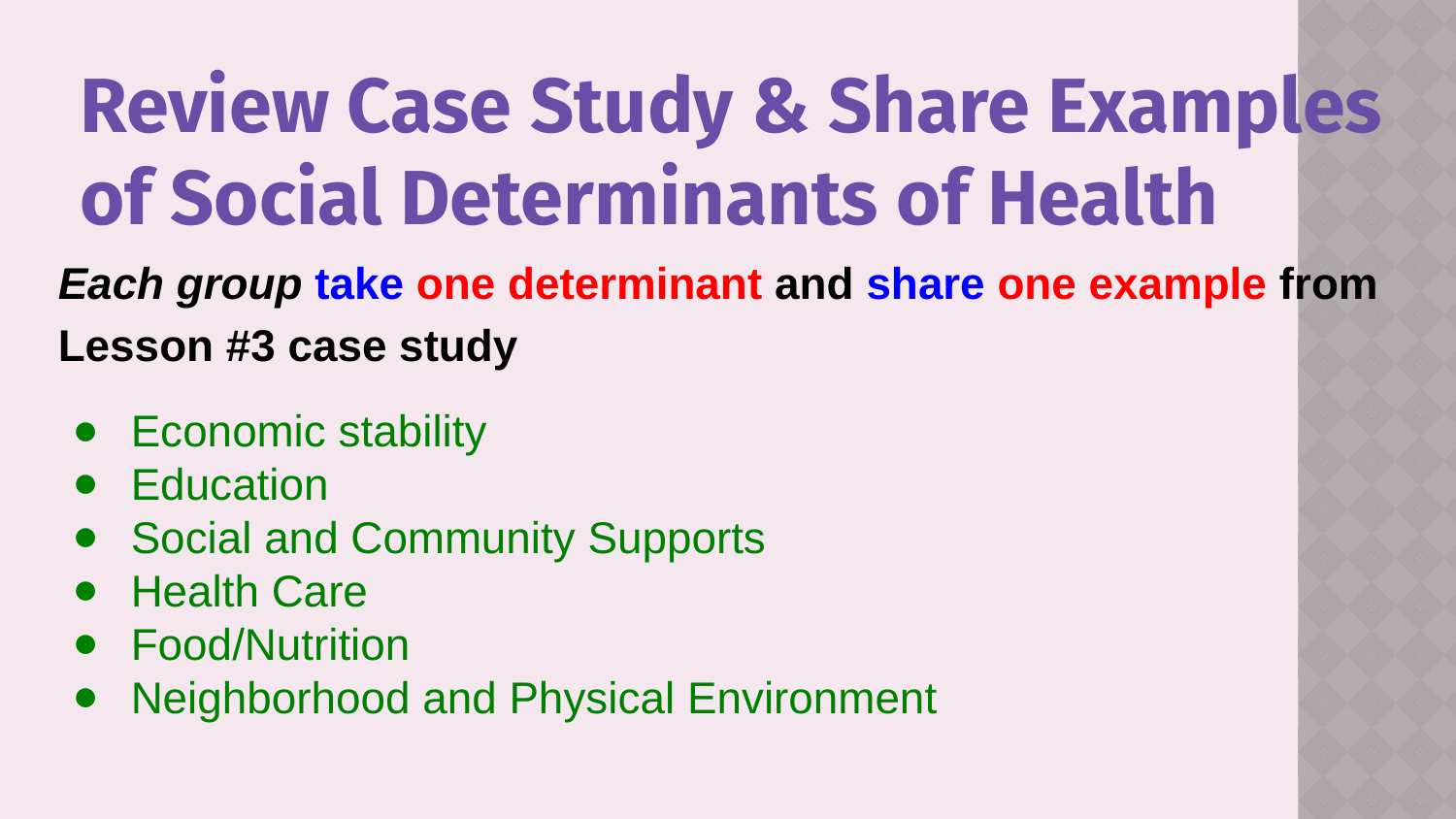

# Review Case Study & Share Examples of Social Determinants of Health
Each group take one determinant and share one example from Lesson #3 case study
Economic stability
Education
Social and Community Supports
Health Care
Food/Nutrition
Neighborhood and Physical Environment